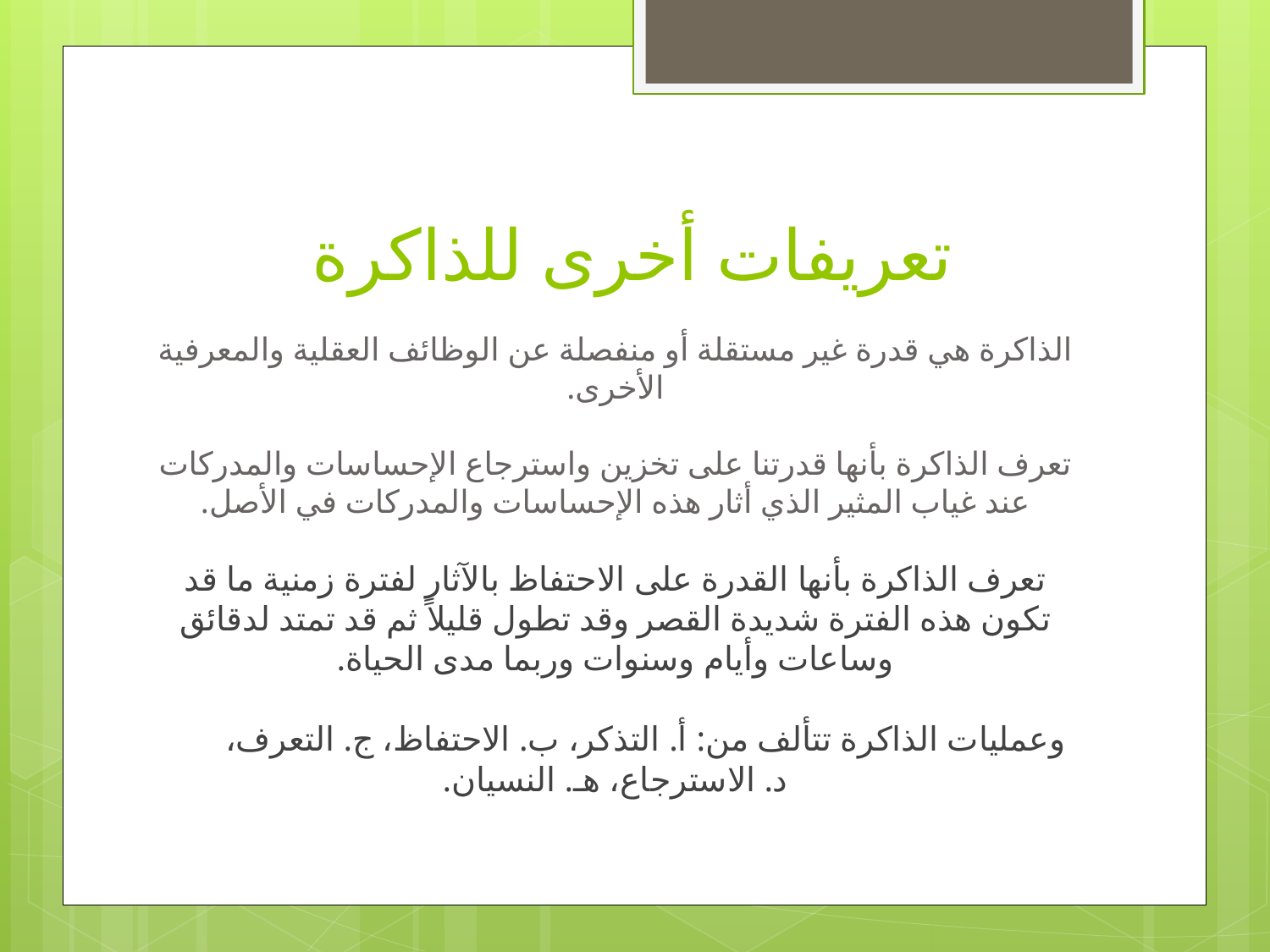

# تعريفات أخرى للذاكرة
الذاكرة هي قدرة غير مستقلة أو منفصلة عن الوظائف العقلية والمعرفية الأخرى.

تعرف الذاكرة بأنها قدرتنا على تخزين واسترجاع الإحساسات والمدركات عند غياب المثير الذي أثار هذه الإحساسات والمدركات في الأصل.

تعرف الذاكرة بأنها القدرة على الاحتفاظ بالآثار لفترة زمنية ما قد تكون هذه الفترة شديدة القصر وقد تطول قليلاً ثم قد تمتد لدقائق وساعات وأيام وسنوات وربما مدى الحياة.

وعمليات الذاكرة تتألف من: أ. التذكر، ب. الاحتفاظ، ج. التعرف،        د. الاسترجاع، هـ. النسيان.